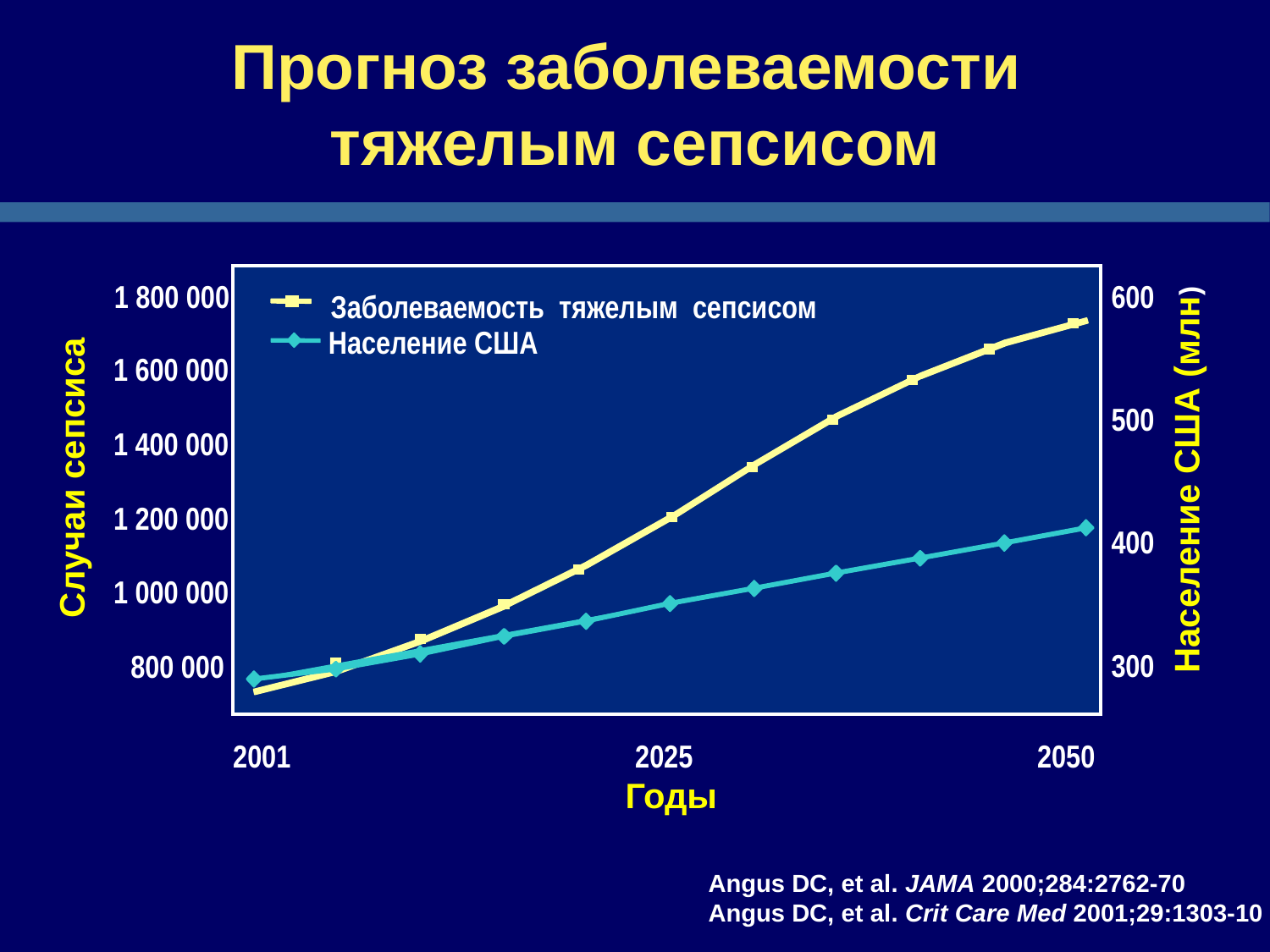

# Прогноз заболеваемости тяжелым сепсисом

1 800 000
600

Заболеваемость  тяжелым  сепсисом

Население США

1 600 000

500
1 400 000
Случаи сепсиса
Население США (млн)

1 200 000

400

1 000 000
300
800 000
2001
2025
2050
Годы
Angus DC, et al. JAMA 2000;284:2762-70
Angus DC, et al. Crit Care Med 2001;29:1303-10